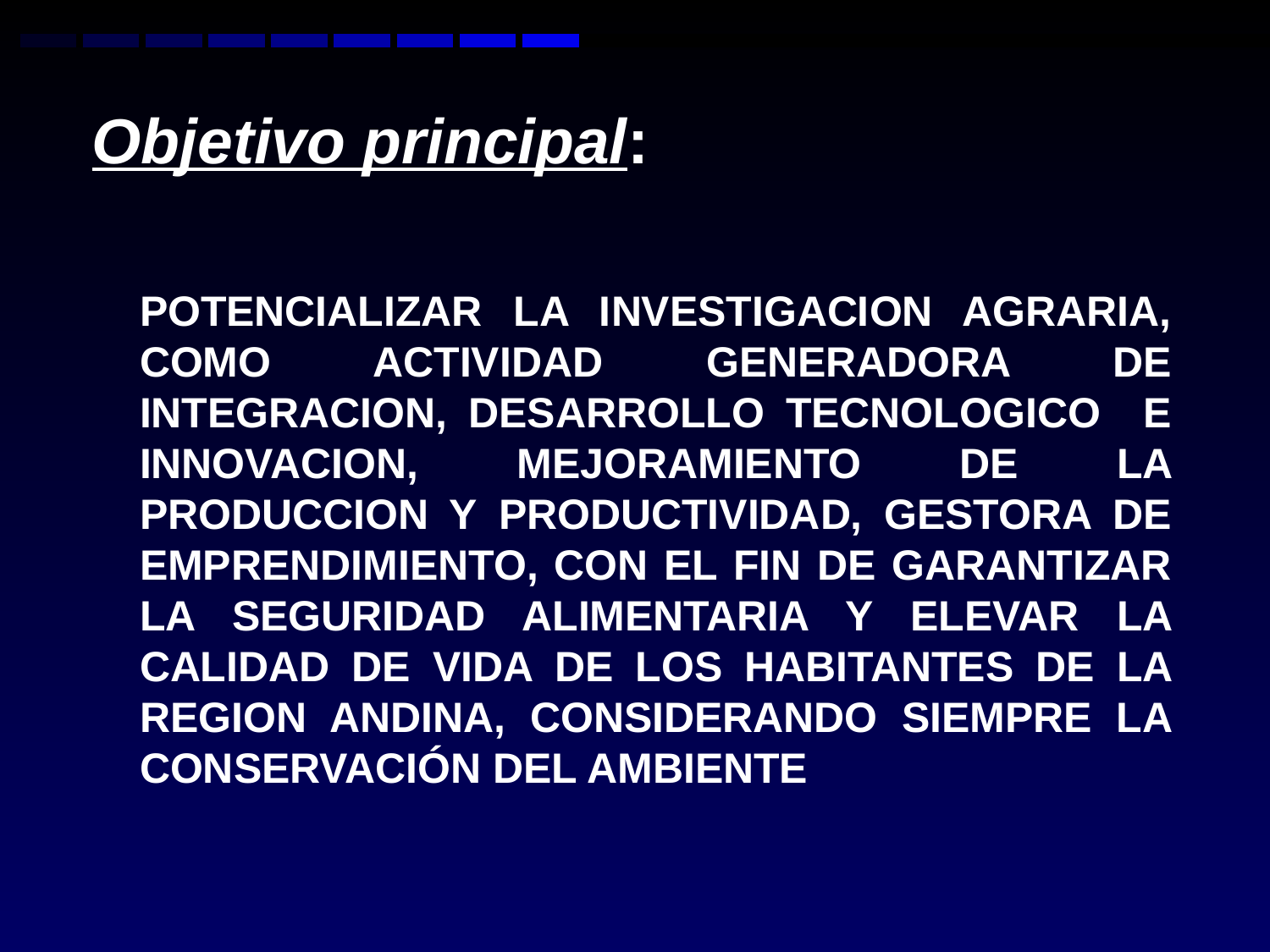

# Objetivo principal:
	POTENCIALIZAR LA INVESTIGACION AGRARIA, COMO ACTIVIDAD GENERADORA DE INTEGRACION, DESARROLLO TECNOLOGICO  E INNOVACION, MEJORAMIENTO DE LA PRODUCCION Y PRODUCTIVIDAD, GESTORA DE EMPRENDIMIENTO, CON EL FIN DE GARANTIZAR LA SEGURIDAD ALIMENTARIA Y ELEVAR LA CALIDAD DE VIDA DE LOS HABITANTES DE LA REGION ANDINA, CONSIDERANDO SIEMPRE LA CONSERVACIÓN DEL AMBIENTE